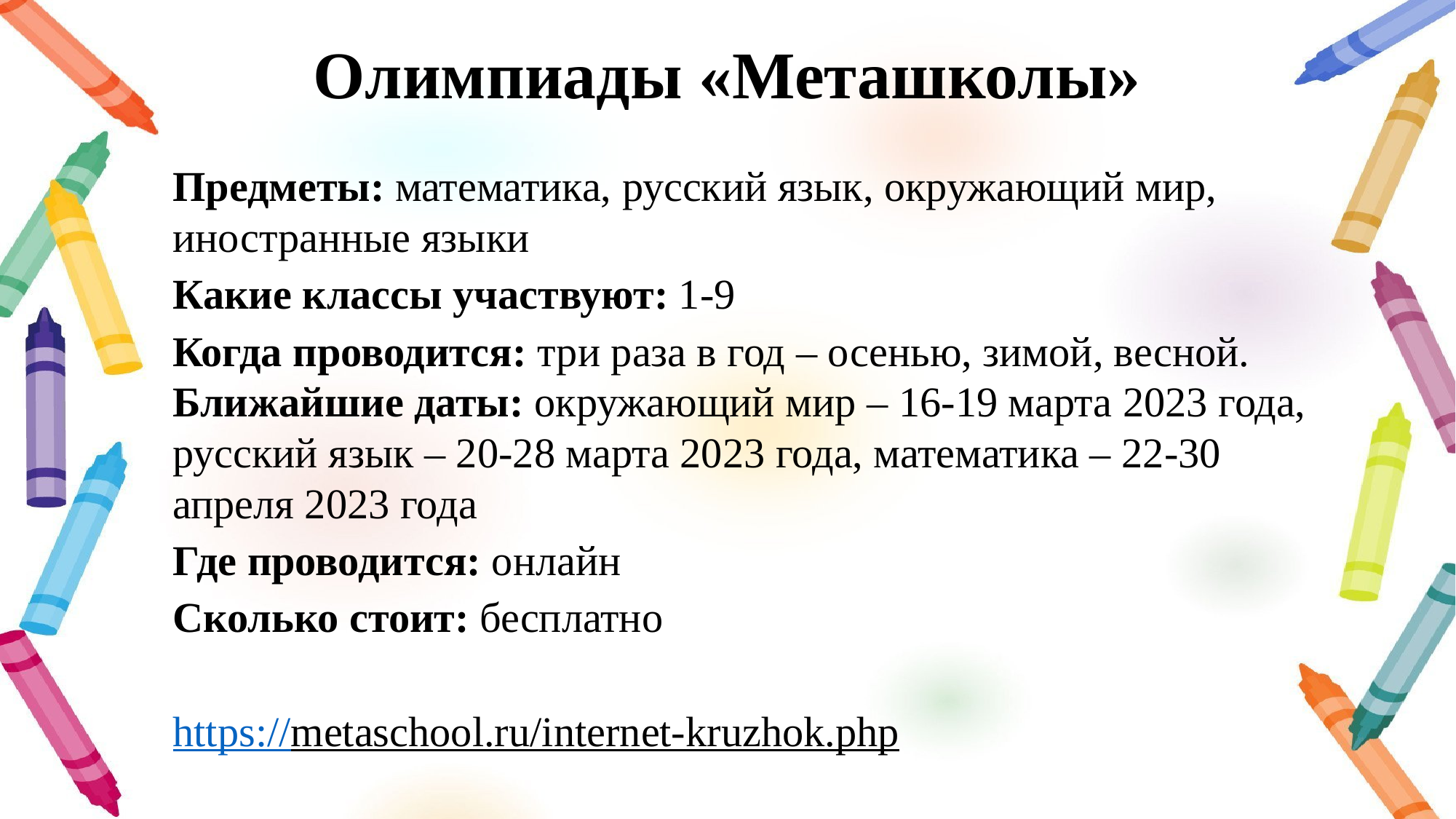

# Олимпиады «Меташколы»
Предметы: математика, русский язык, окружающий мир, иностранные языки
Какие классы участвуют: 1-9
Когда проводится: три раза в год – осенью, зимой, весной. Ближайшие даты: окружающий мир – 16-19 марта 2023 года, русский язык – 20-28 марта 2023 года, математика – 22-30 апреля 2023 года
Где проводится: онлайн
Сколько стоит: бесплатно

https://metaschool.ru/internet-kruzhok.php